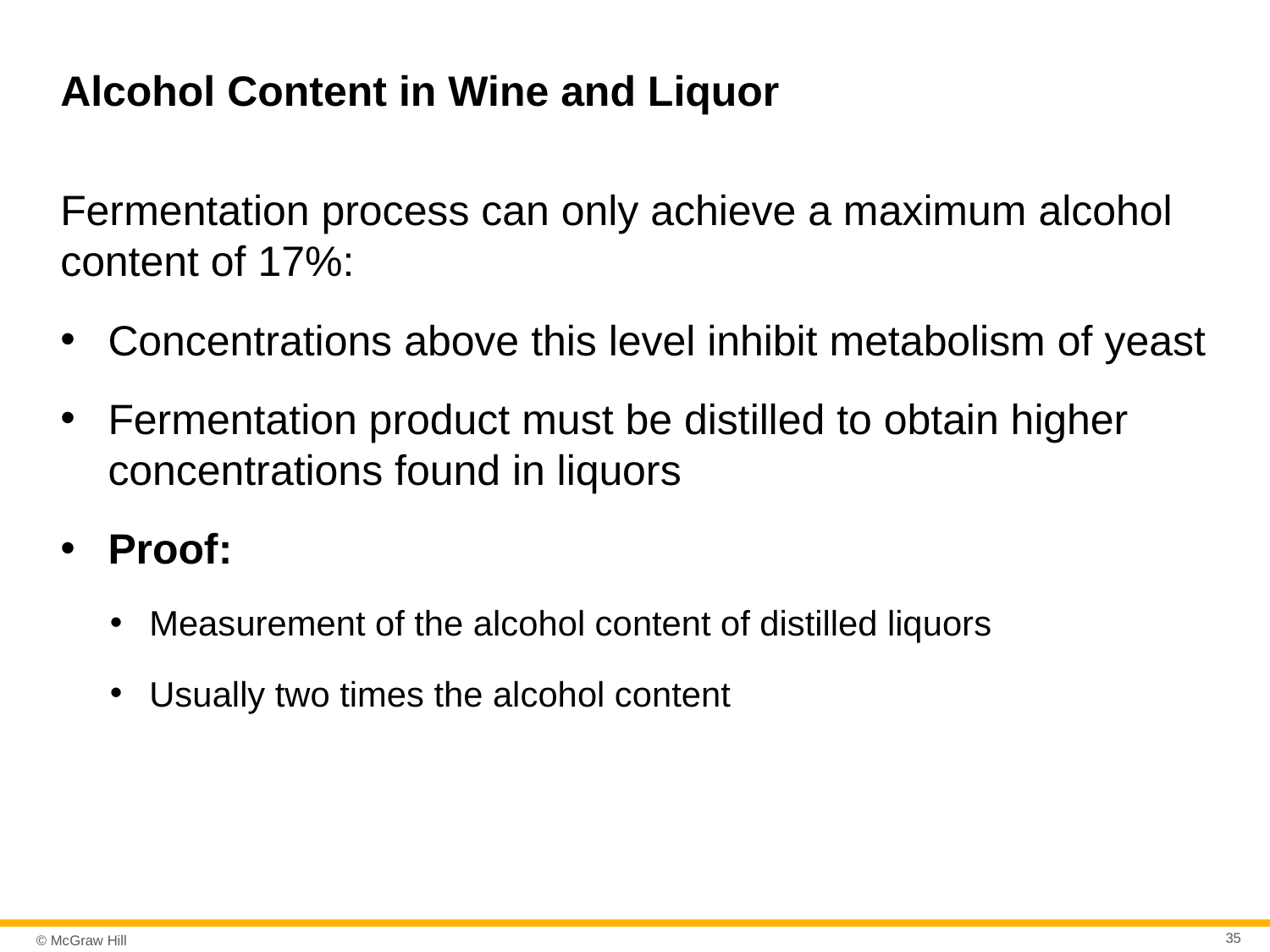

# Alcohol Content in Wine and Liquor
Fermentation process can only achieve a maximum alcohol content of 17%:
Concentrations above this level inhibit metabolism of yeast
Fermentation product must be distilled to obtain higher concentrations found in liquors
Proof:
Measurement of the alcohol content of distilled liquors
Usually two times the alcohol content